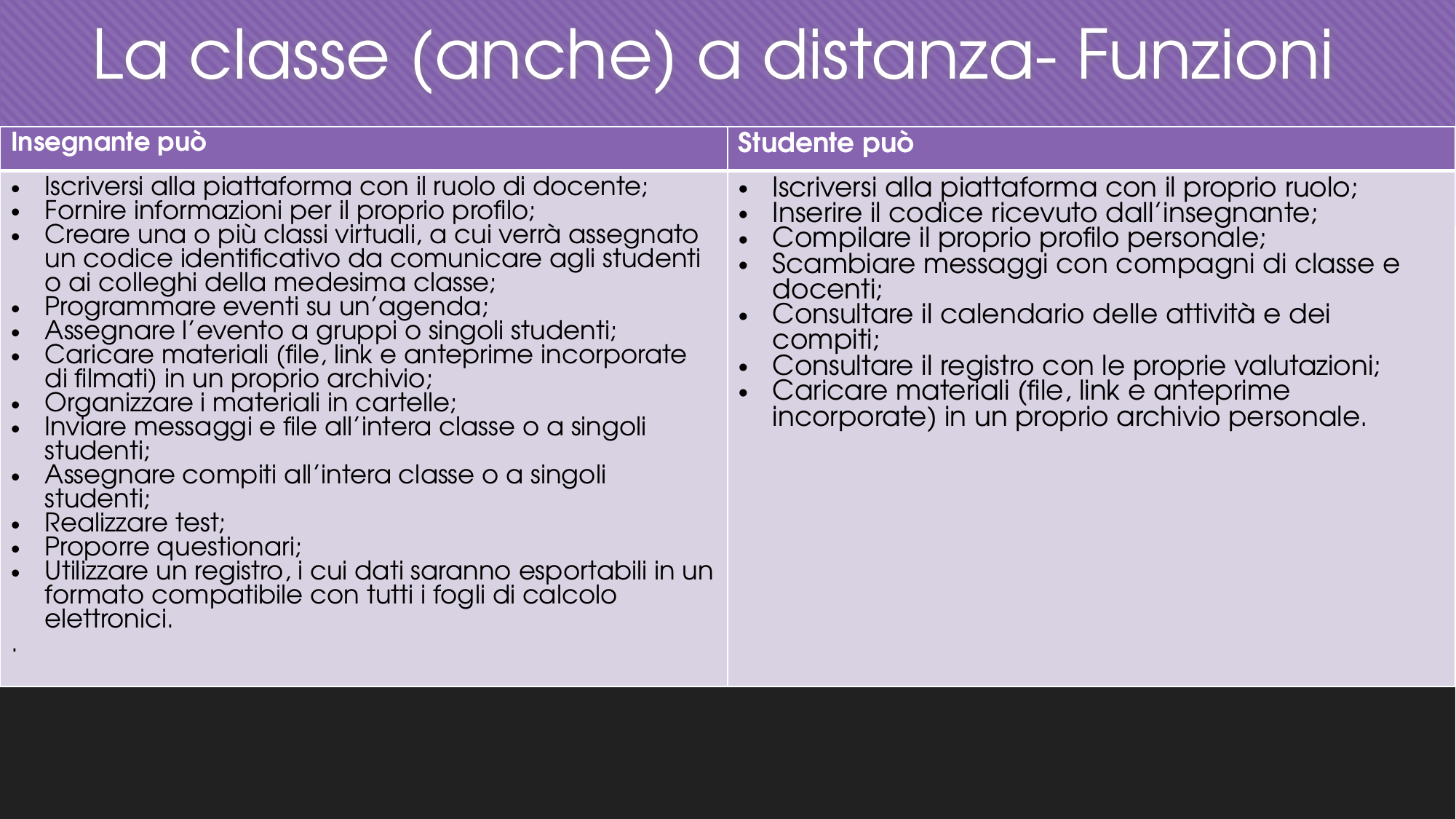

# La classe (anche) a distanza- Funzioni
| Insegnante può | Studente può |
| --- | --- |
| Iscriversi alla piattaforma con il ruolo di docente; Fornire informazioni per il proprio profilo; Creare una o più classi virtuali, a cui verrà assegnato un codice identificativo da comunicare agli studenti o ai colleghi della medesima classe; Programmare eventi su un’agenda; Assegnare l’evento a gruppi o singoli studenti; Caricare materiali (file, link e anteprime incorporate di filmati) in un proprio archivio; Organizzare i materiali in cartelle; Inviare messaggi e file all’intera classe o a singoli studenti; Assegnare compiti all’intera classe o a singoli studenti; Realizzare test; Proporre questionari; Utilizzare un registro, i cui dati saranno esportabili in un formato compatibile con tutti i fogli di calcolo elettronici. . | Iscriversi alla piattaforma con il proprio ruolo; Inserire il codice ricevuto dall’insegnante; Compilare il proprio profilo personale; Scambiare messaggi con compagni di classe e docenti; Consultare il calendario delle attività e dei compiti; Consultare il registro con le proprie valutazioni; Caricare materiali (file, link e anteprime incorporate) in un proprio archivio personale. |